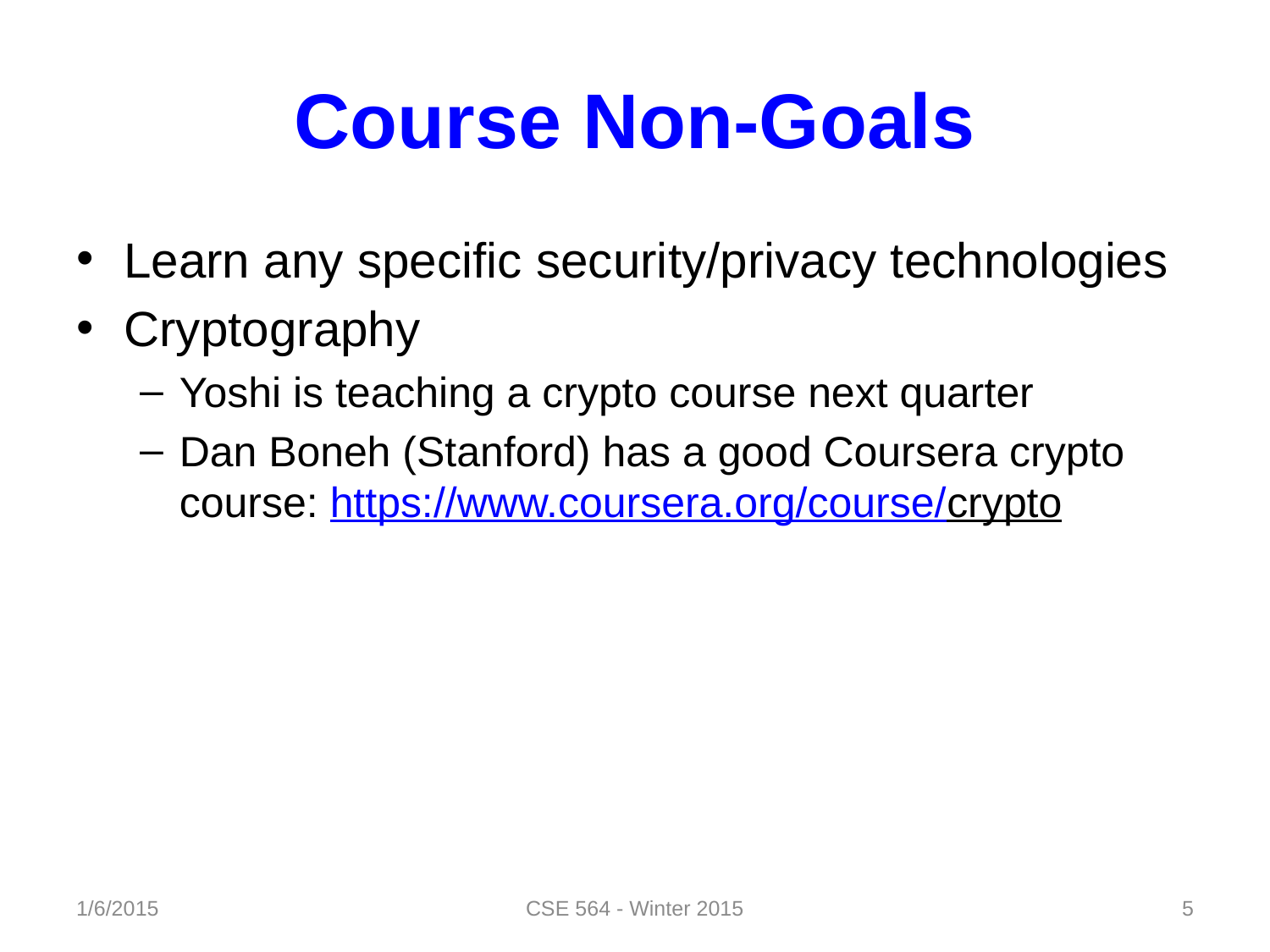

# Course Non-Goals
Learn any specific security/privacy technologies
Cryptography
Yoshi is teaching a crypto course next quarter
Dan Boneh (Stanford) has a good Coursera crypto course: https://www.coursera.org/course/crypto
1/6/2015
CSE 564 - Winter 2015
5